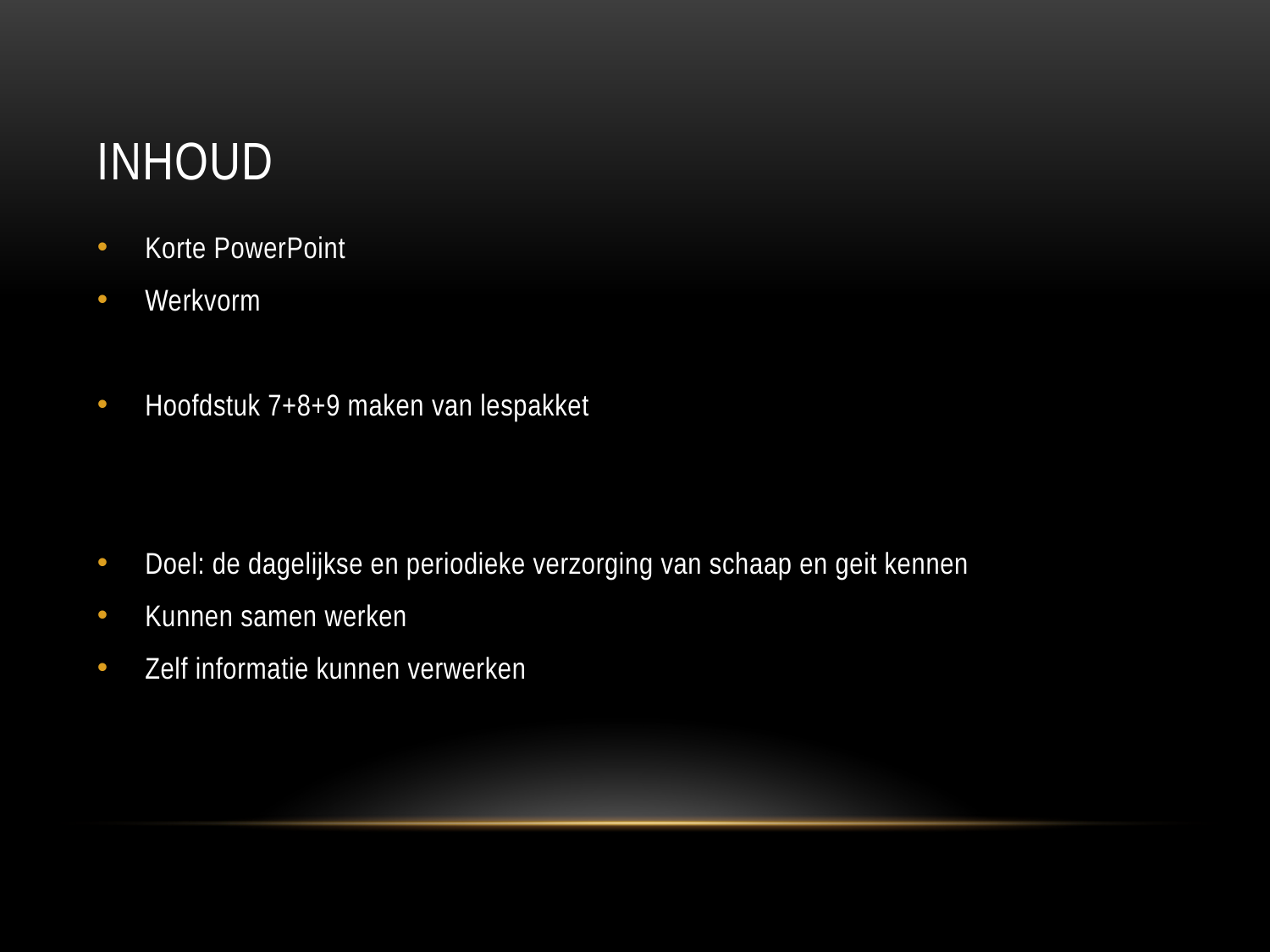

# inhoud
Korte PowerPoint
Werkvorm

Hoofdstuk 7+8+9 maken van lespakket

Doel: de dagelijkse en periodieke verzorging van schaap en geit kennen
Kunnen samen werken
Zelf informatie kunnen verwerken